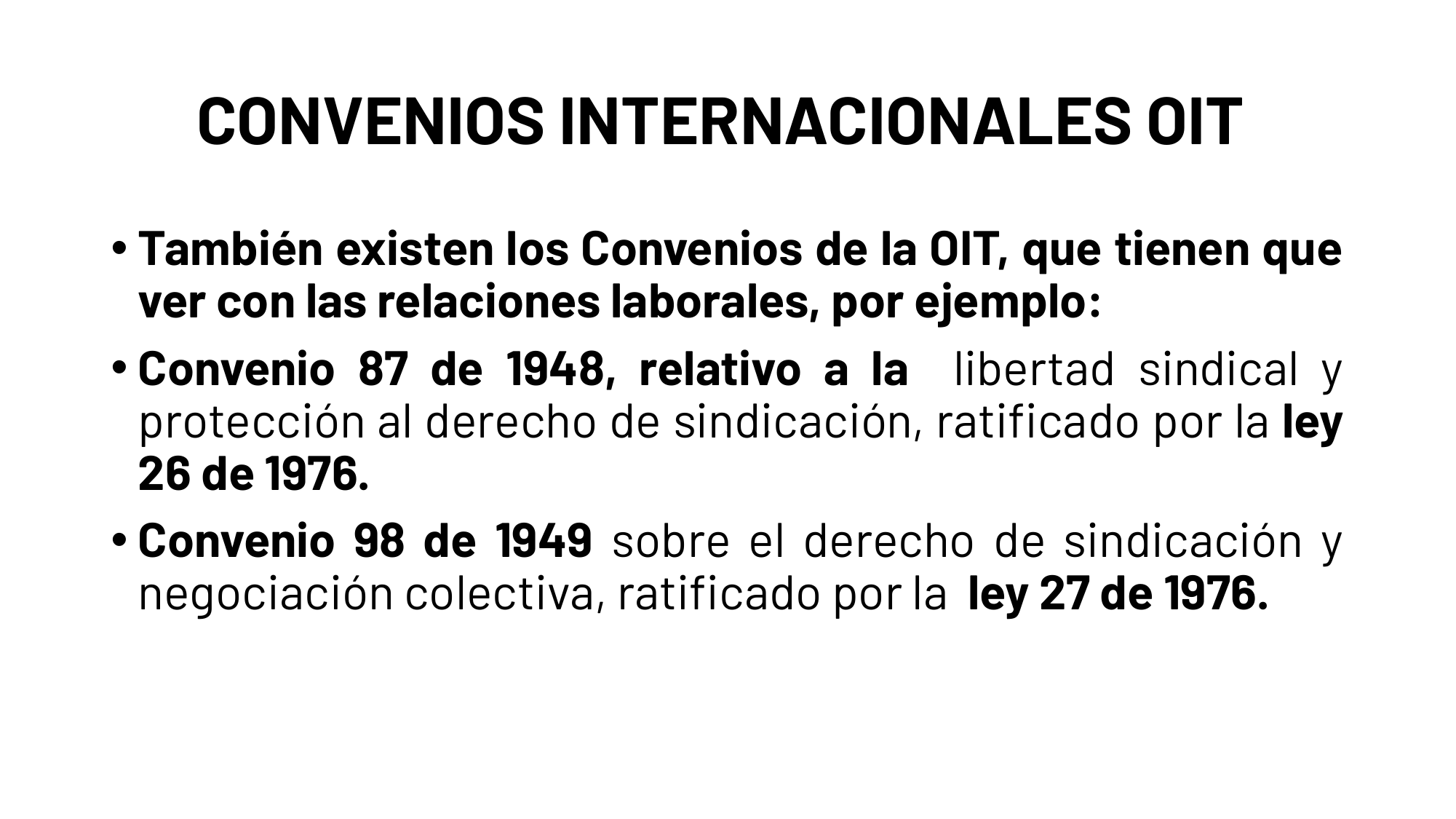

# CONVENIOS INTERNACIONALES OIT
También existen los Convenios de la OIT, que tienen que ver con las relaciones laborales, por ejemplo:
Convenio 87 de 1948, relativo a la  libertad sindical y protección al derecho de sindicación, ratificado por la ley 26 de 1976.
Convenio 98 de 1949 sobre el derecho de sindicación y negociación colectiva, ratificado por la  ley 27 de 1976.